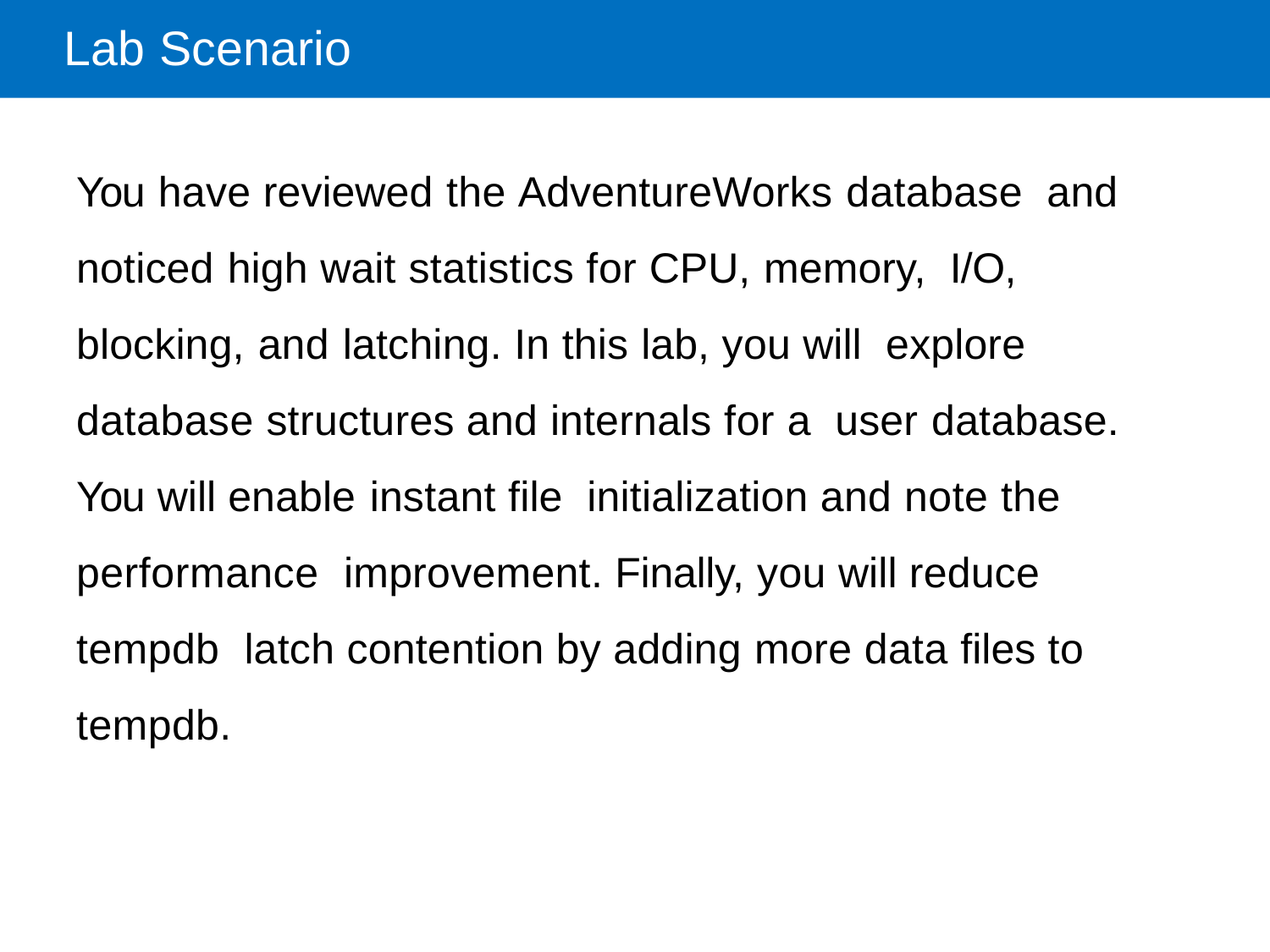

Lab Scenario

You have reviewed the AdventureWorks database  and noticed high wait statistics for CPU, memory,  I/O, blocking, and latching. In this lab, you will  explore database structures and internals for a  user database. You will enable instant file  initialization and note the performance  improvement. Finally, you will reduce tempdb  latch contention by adding more data files to  tempdb.